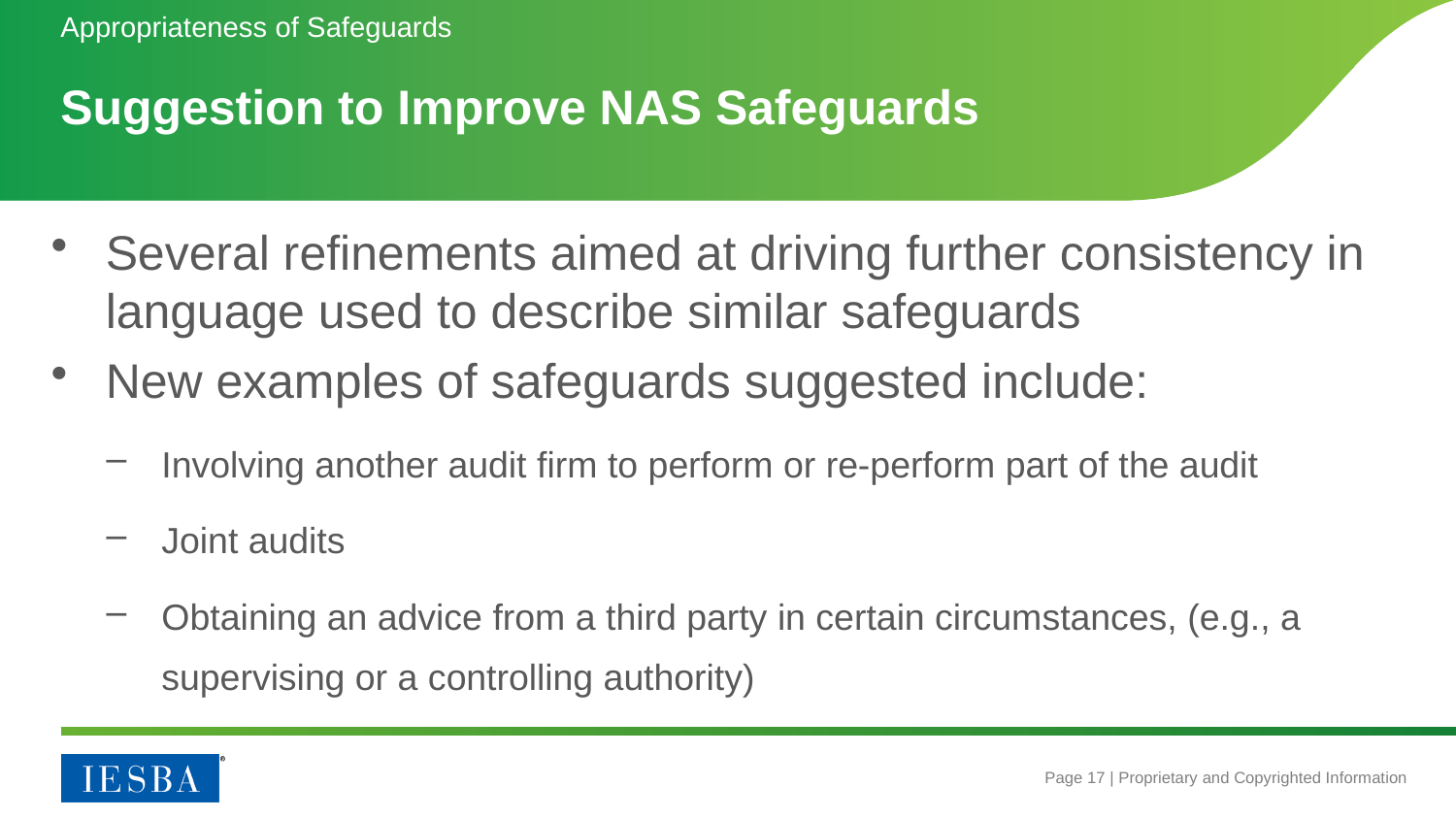

Appropriateness of Safeguards
# Suggestion to Improve NAS Safeguards
Several refinements aimed at driving further consistency in language used to describe similar safeguards
New examples of safeguards suggested include:
Involving another audit firm to perform or re-perform part of the audit
Joint audits
Obtaining an advice from a third party in certain circumstances, (e.g., a supervising or a controlling authority)